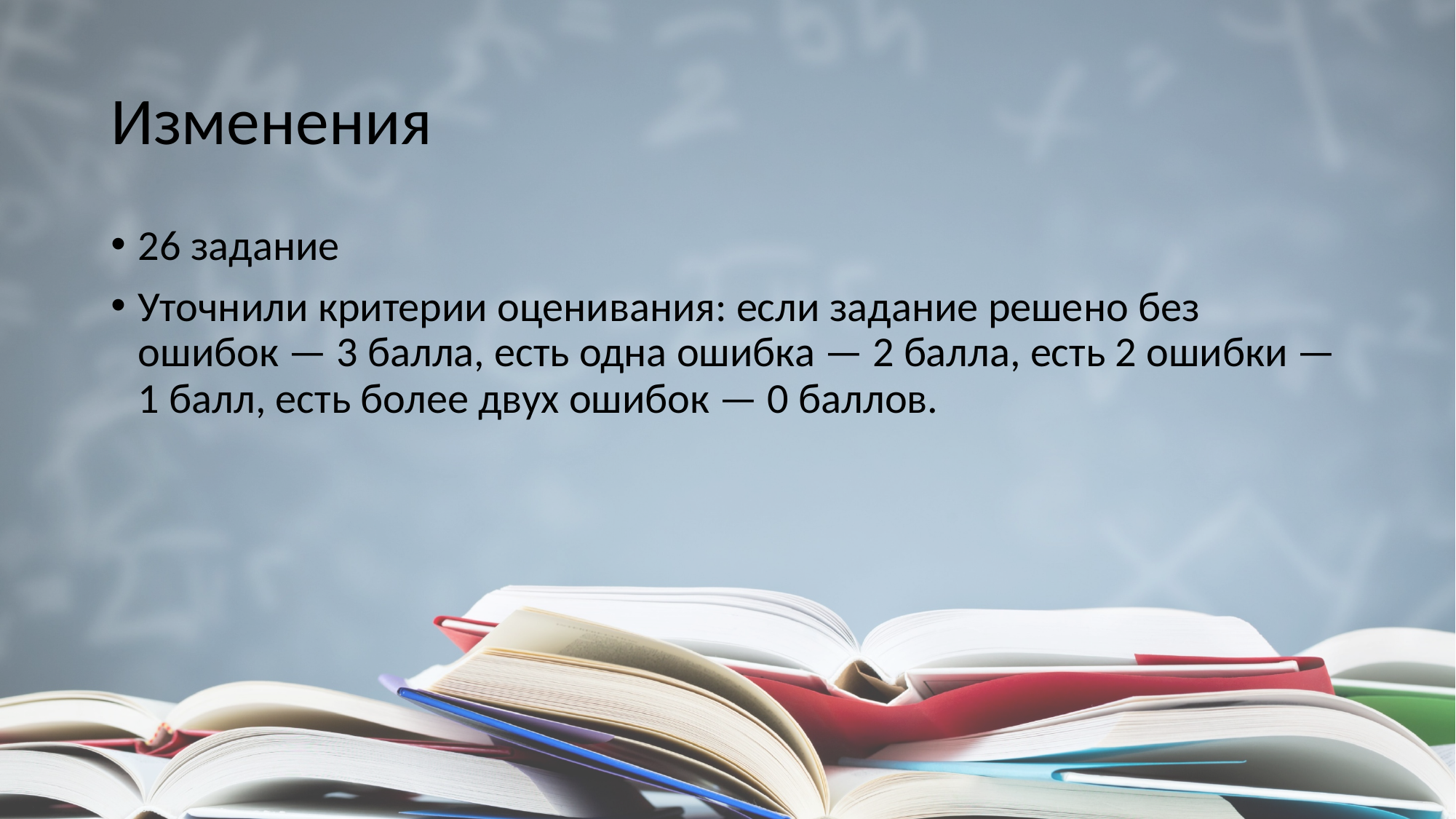

# Изменения
26 задание
Уточнили критерии оценивания: если задание решено без ошибок — 3 балла, есть одна ошибка — 2 балла, есть 2 ошибки — 1 балл, есть более двух ошибок — 0 баллов.